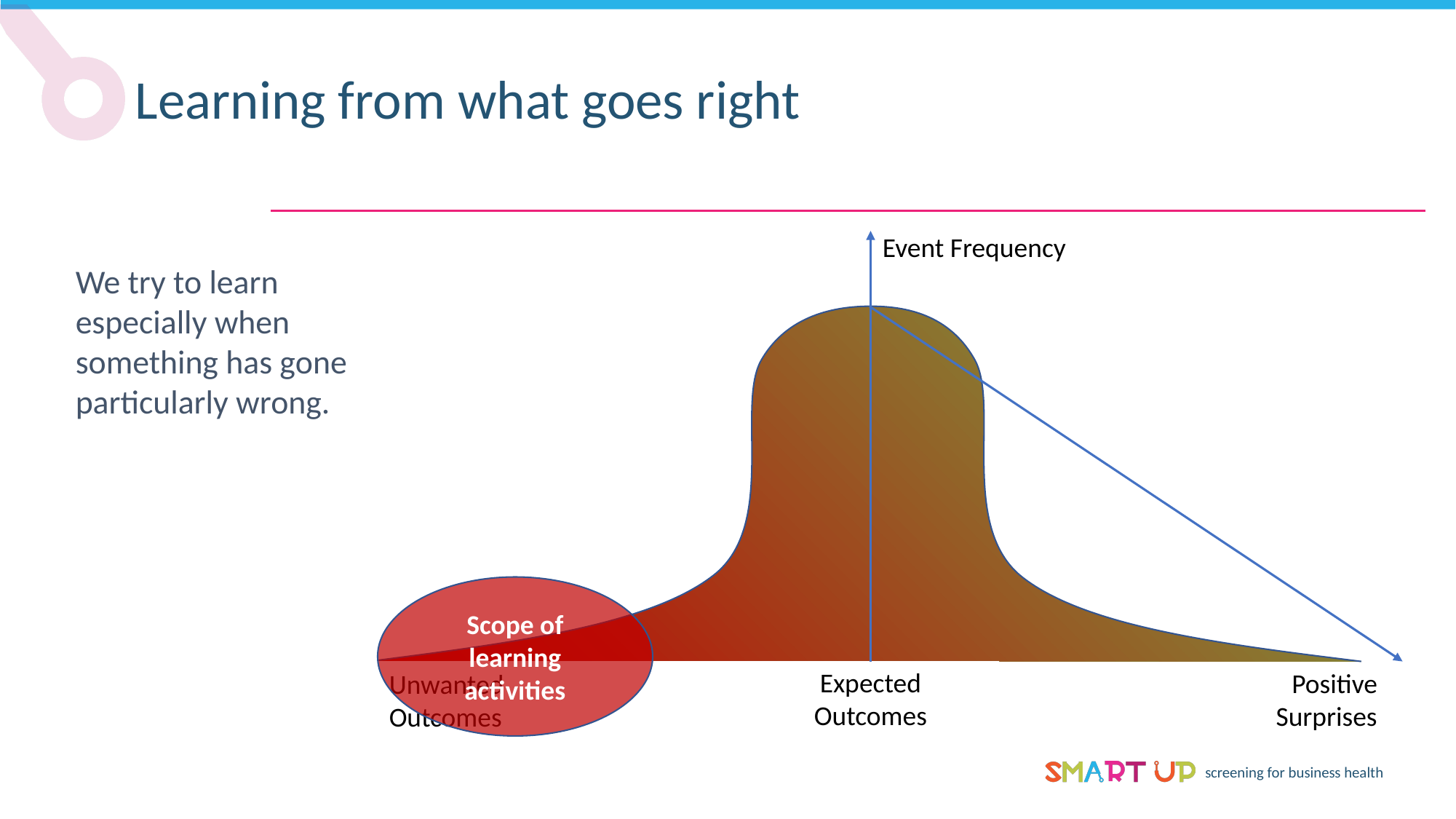

Learning from what goes right
Event Frequency
We try to learn especially when something has gone particularly wrong.

Scope of learning activities
Expected
Outcomes
Positive
Surprises
Unwanted
Outcomes